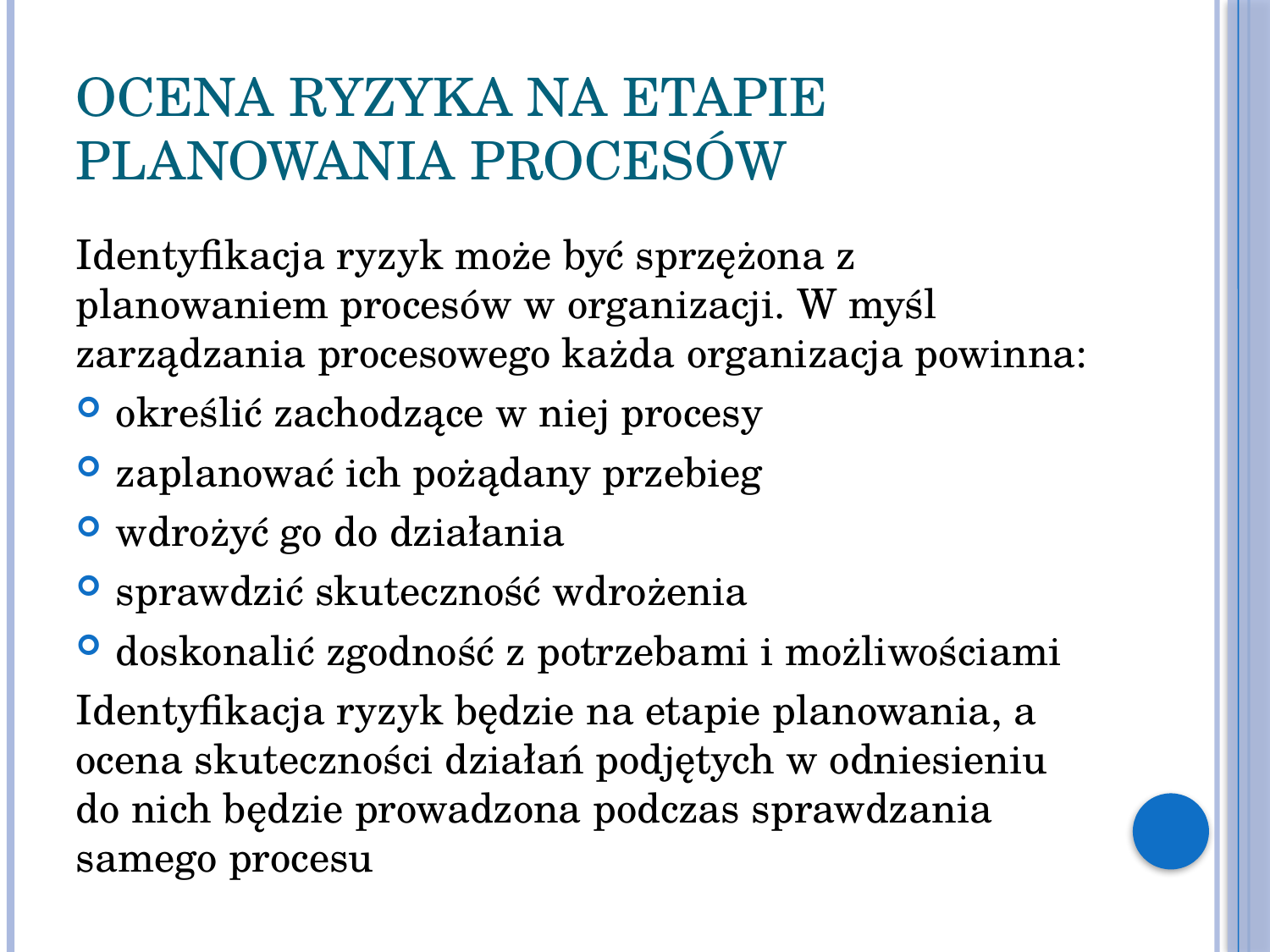

# Ocena ryzyka na etapie planowania procesów
Identyfikacja ryzyk może być sprzężona z planowaniem procesów w organizacji. W myśl zarządzania procesowego każda organizacja powinna:
określić zachodzące w niej procesy
zaplanować ich pożądany przebieg
wdrożyć go do działania
sprawdzić skuteczność wdrożenia
doskonalić zgodność z potrzebami i możliwościami
Identyfikacja ryzyk będzie na etapie planowania, a ocena skuteczności działań podjętych w odniesieniu do nich będzie prowadzona podczas sprawdzania samego procesu